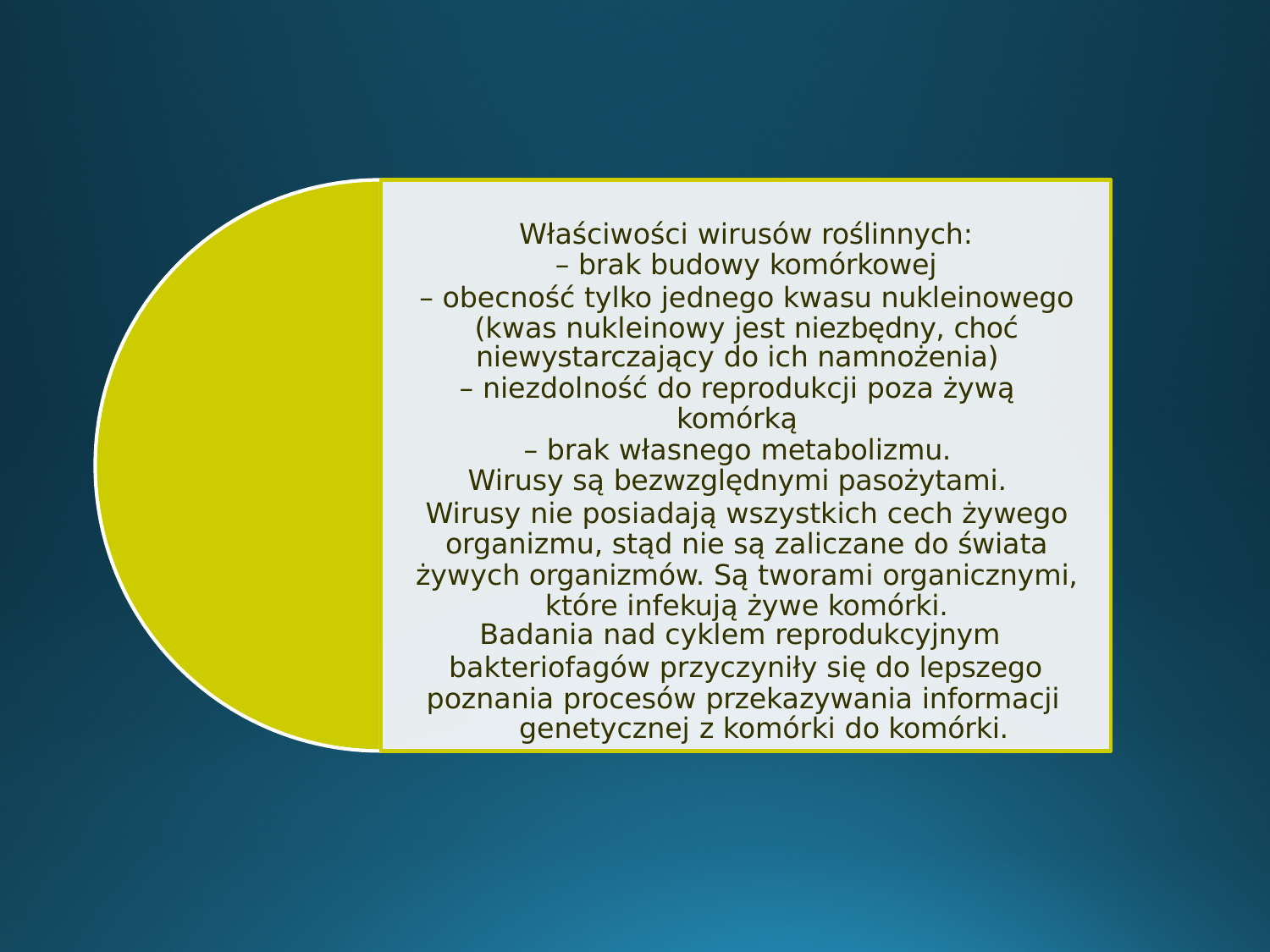

Właściwości wirusów roślinnych:
– brak budowy komórkowej
– obecność tylko jednego kwasu nukleinowego (kwas nukleinowy jest niezbędny, choć
niewystarczający do ich namnożenia)
– niezdolność do reprodukcji poza żywą komórką
– brak własnego metabolizmu.
Wirusy są bezwzględnymi pasożytami.
Wirusy nie posiadają wszystkich cech żywego organizmu, stąd nie są zaliczane do świata
żywych organizmów. Są tworami organicznymi, które infekują żywe komórki.
Badania nad cyklem reprodukcyjnym
bakteriofagów przyczyniły się do lepszego poznania procesów przekazywania informacji
genetycznej z komórki do komórki.